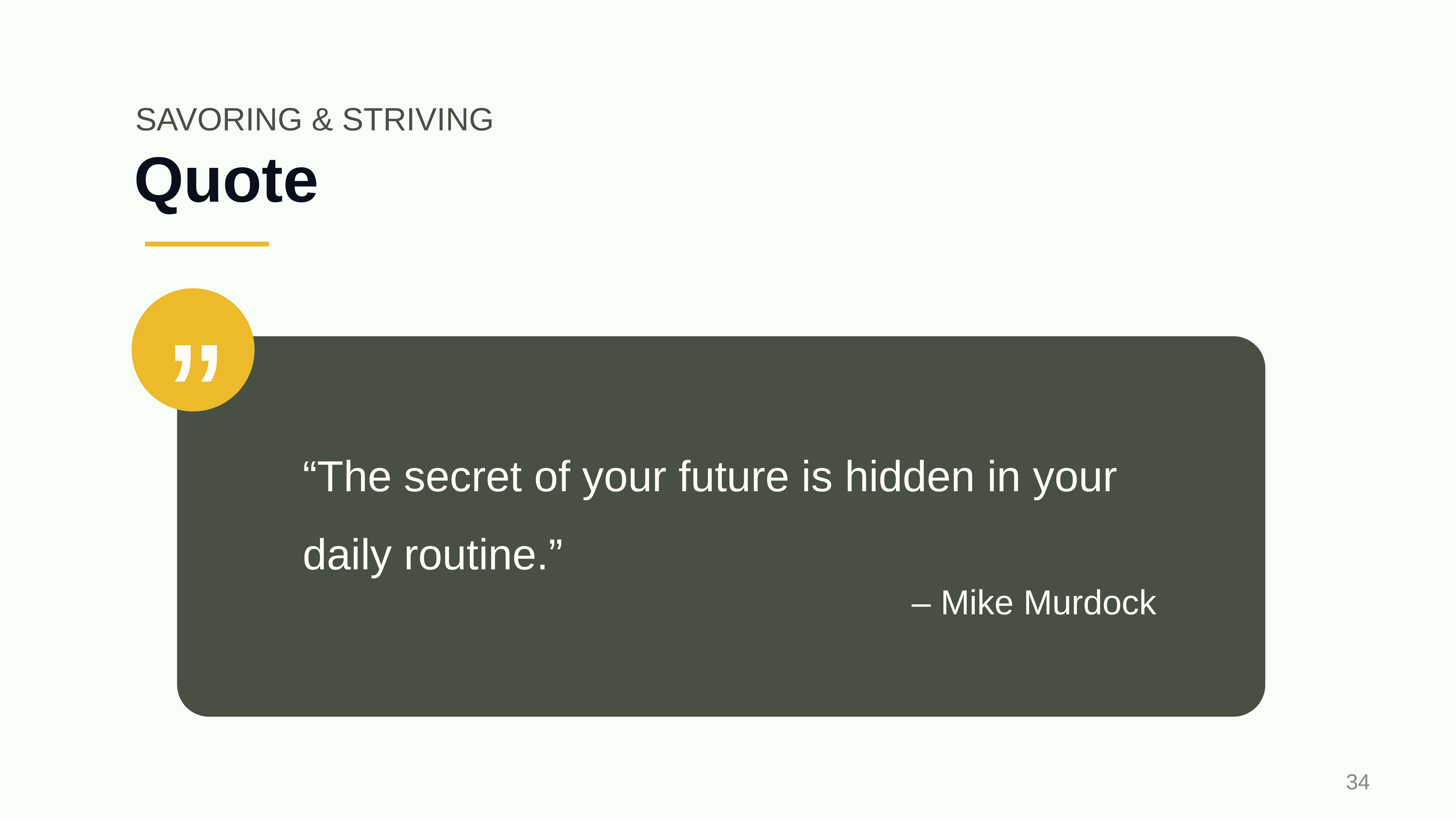

SAVORING & STRIVING
# Quote

”

“The secret of your future is hidden in your daily routine.”
– Mike Murdock
34